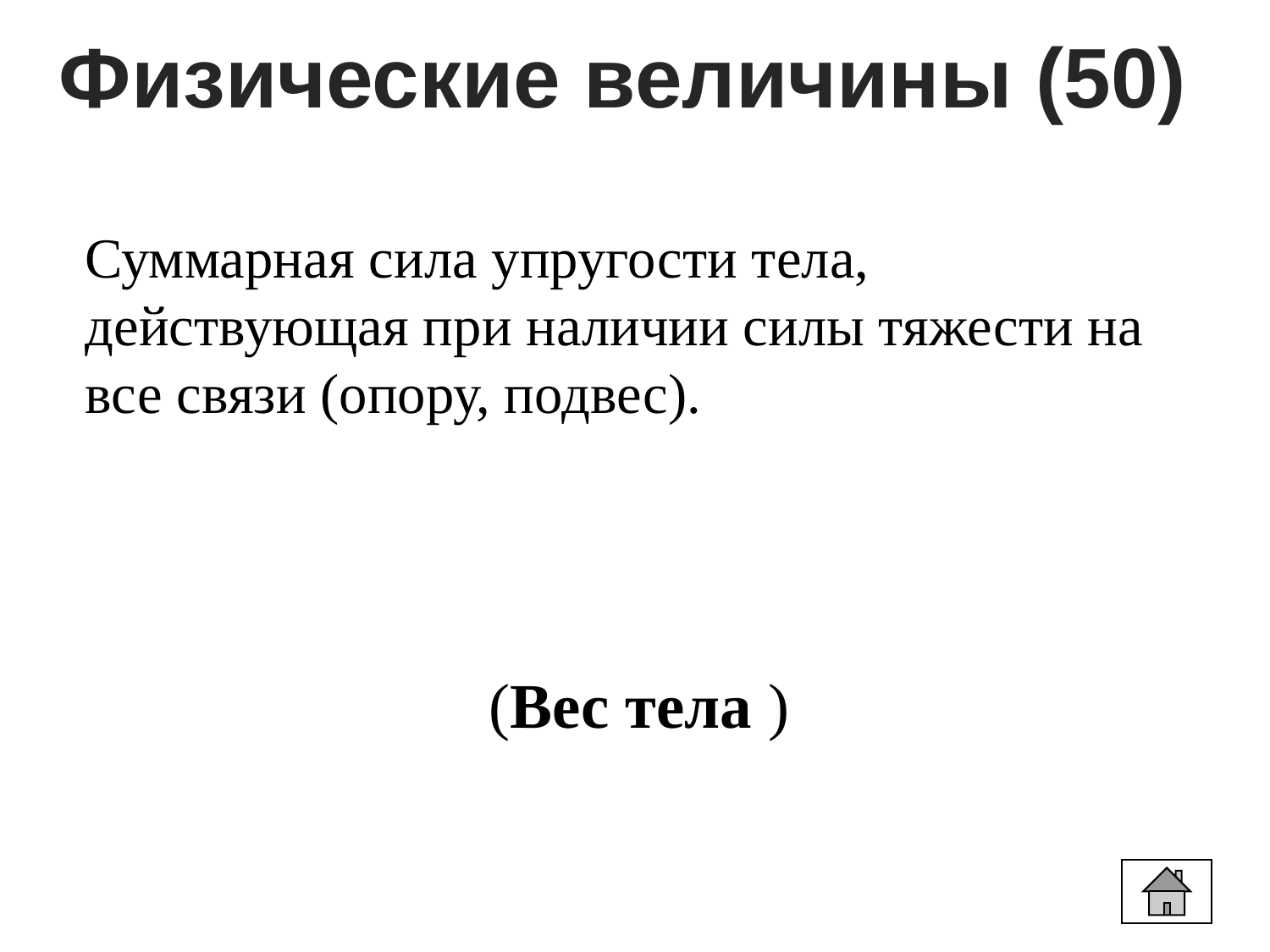

Физические величины (50)
Суммарная сила упругости тела, действующая при наличии силы тяжести на все связи (опору, подвес).
(Вес тела )